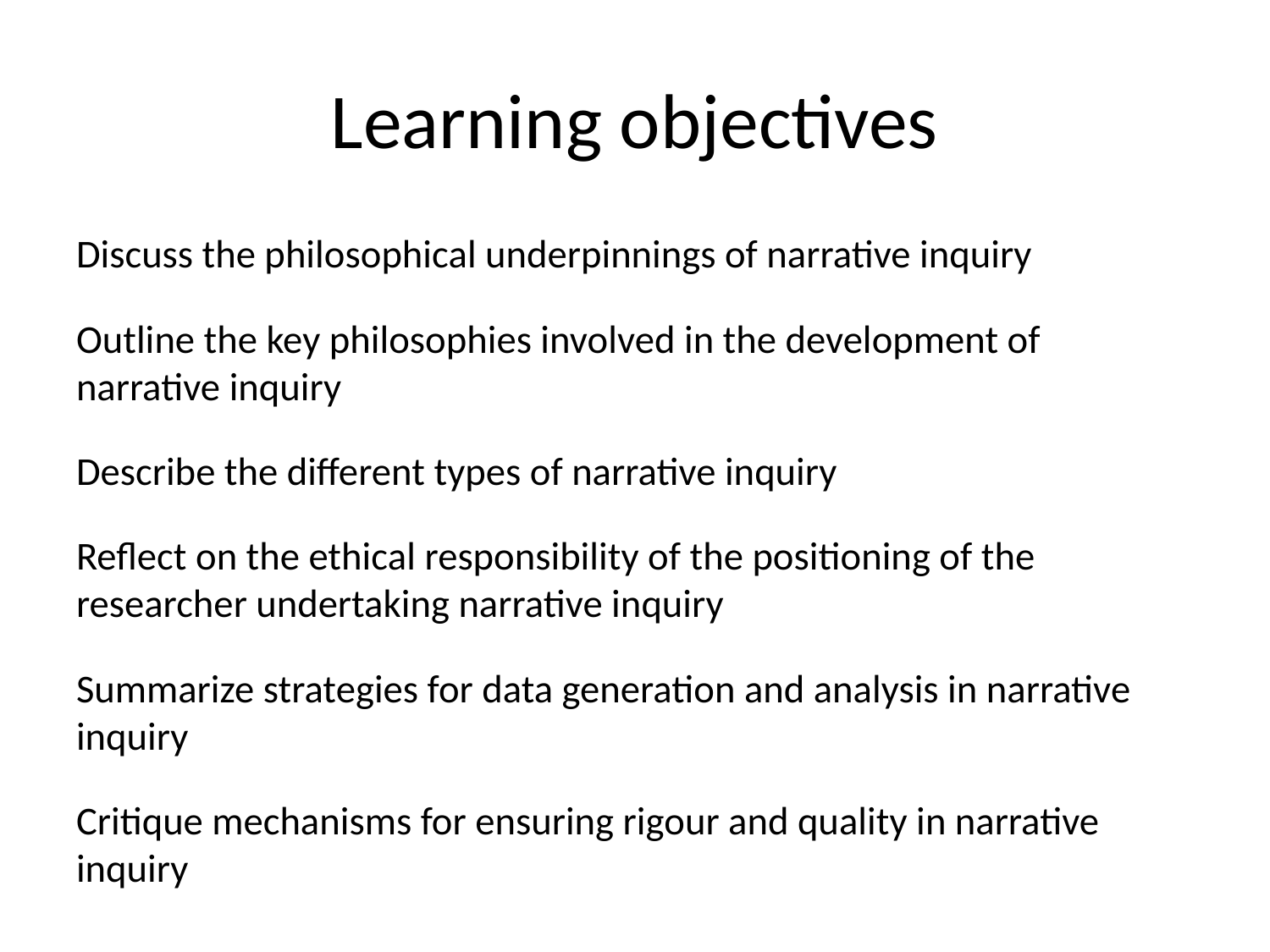

# Learning objectives
Discuss the philosophical underpinnings of narrative inquiry
Outline the key philosophies involved in the development of narrative inquiry
Describe the different types of narrative inquiry
Reflect on the ethical responsibility of the positioning of the researcher undertaking narrative inquiry
Summarize strategies for data generation and analysis in narrative inquiry
Critique mechanisms for ensuring rigour and quality in narrative inquiry